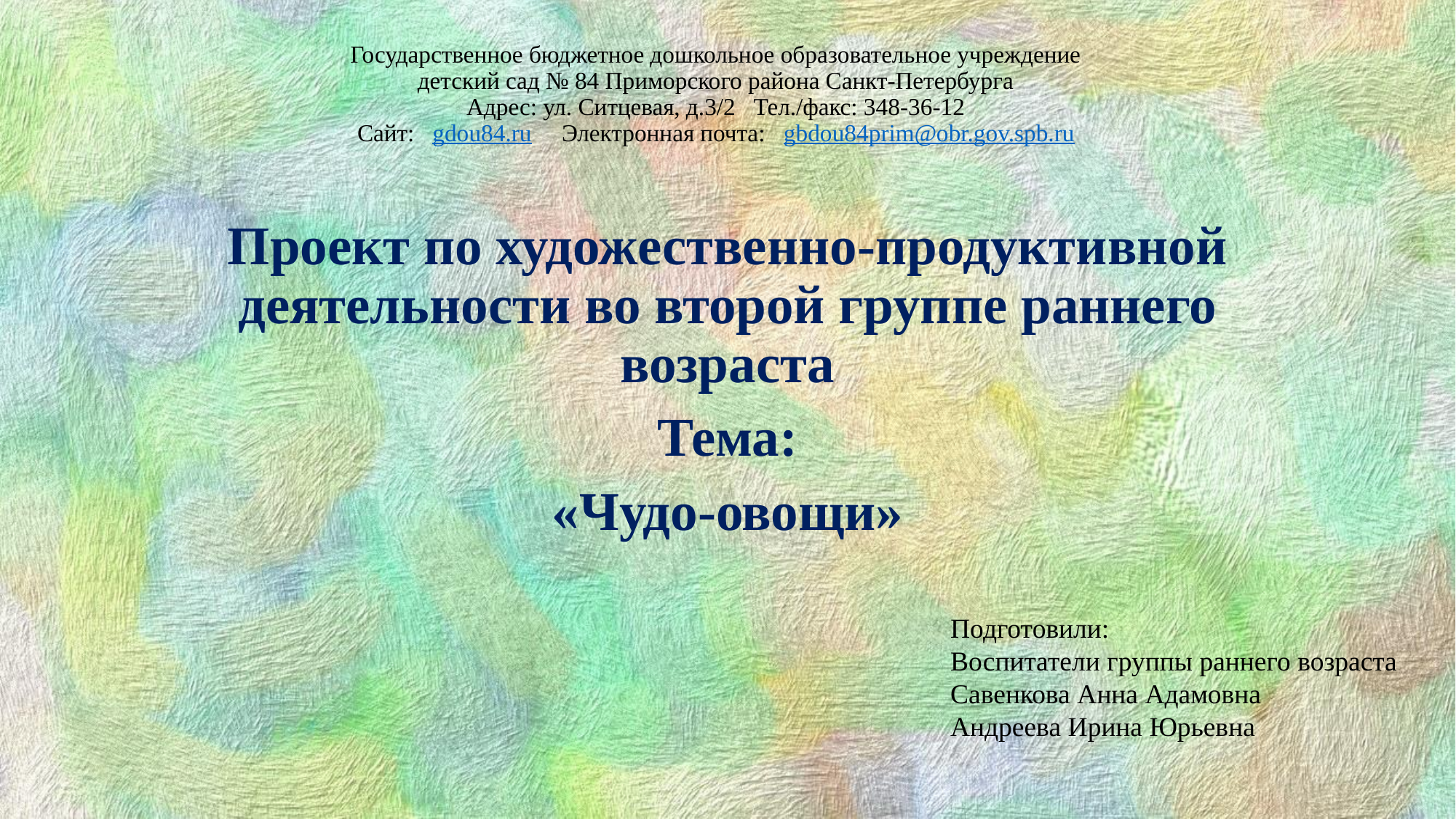

# Государственное бюджетное дошкольное образовательное учреждение детский сад № 84 Приморского района Санкт-Петербурга Адрес: ул. Ситцевая, д.3/2   Тел./факс: 348-36-12 Сайт:   gdou84.ru     Электронная почта:   gbdou84prim@obr.gov.spb.ru
Проект по художественно-продуктивной деятельности во второй группе раннего возраста
Тема:
«Чудо-овощи»

Подготовили:
Воспитатели группы раннего возраста
Савенкова Анна Адамовна
Андреева Ирина Юрьевна